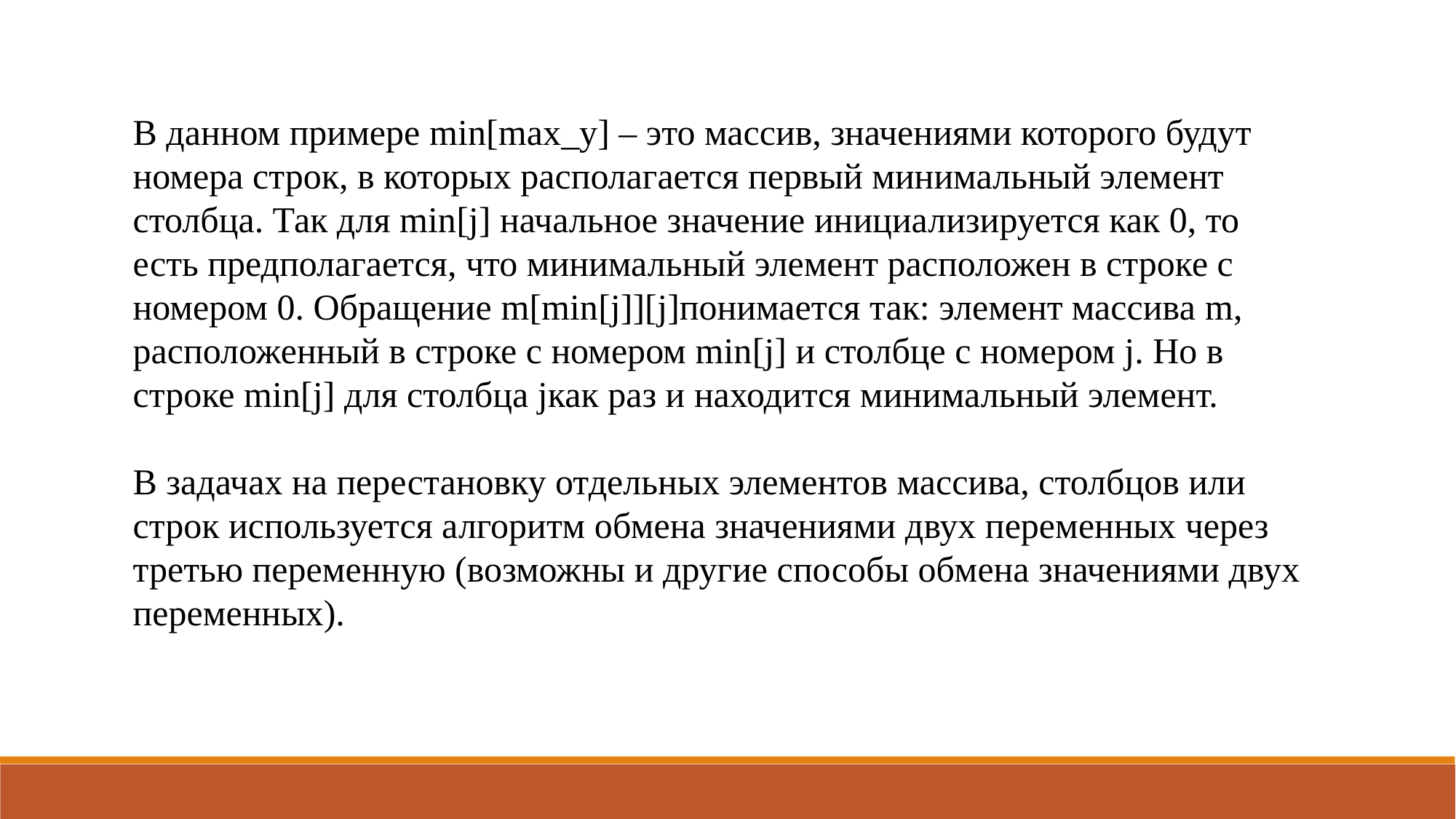

В данном примере min[max_y] – это массив, значениями которого будут номера строк, в которых располагается первый минимальный элемент столбца. Так для min[j] начальное значение инициализируется как 0, то есть предполагается, что минимальный элемент расположен в строке с номером 0. Обращение m[min[j]][j]понимается так: элемент массива m, расположенный в строке с номером min[j] и столбце с номером j. Но в строке min[j] для столбца jкак раз и находится минимальный элемент.

В задачах на перестановку отдельных элементов массива, столбцов или строк используется алгоритм обмена значениями двух переменных через третью переменную (возможны и другие способы обмена значениями двух переменных).